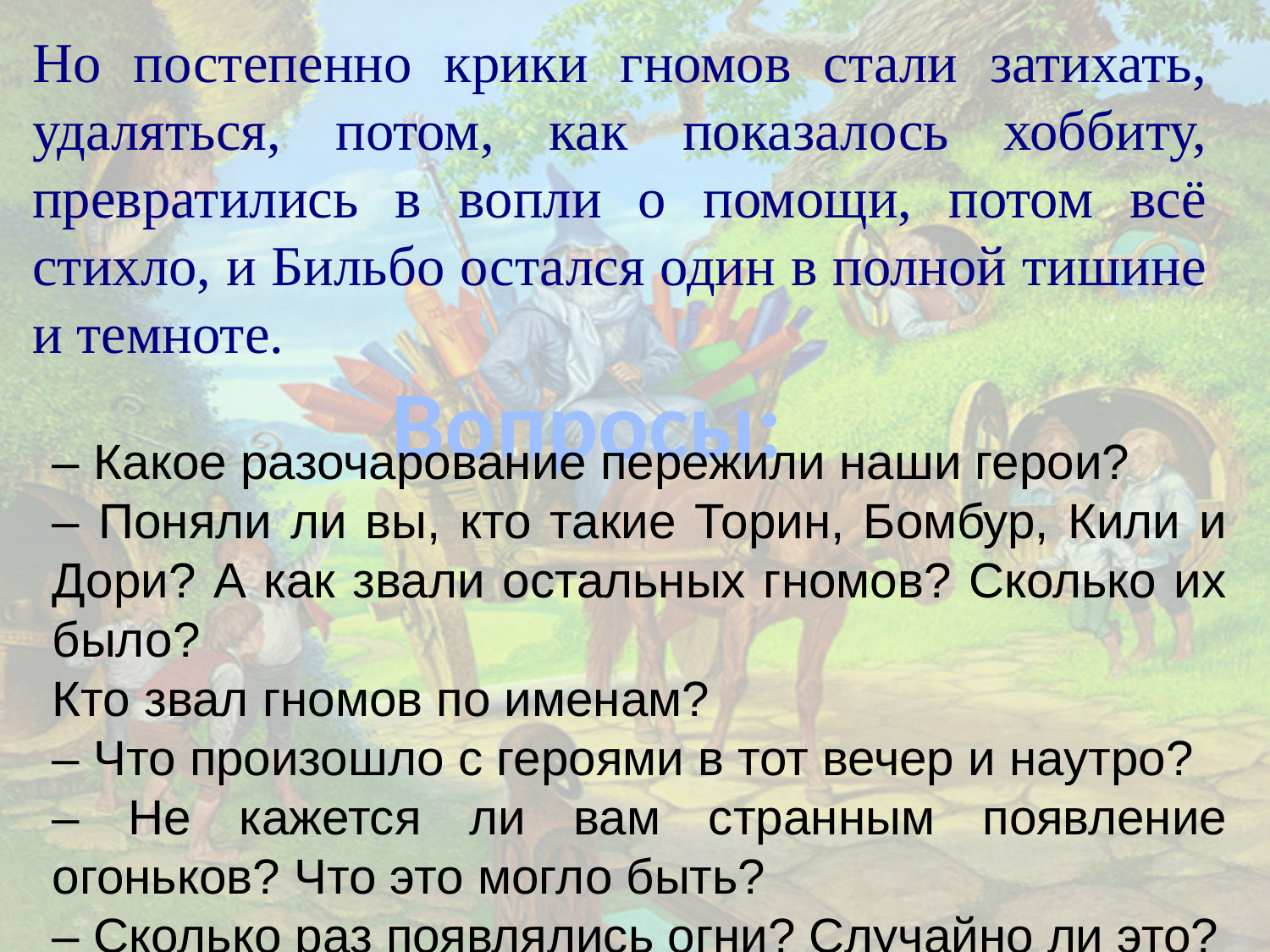

Но постепенно крики гномов стали затихать, удаляться, потом, как показалось хоббиту, превратились в вопли о помощи, потом всё стихло, и Бильбо остался один в полной тишине и темноте.
Вопросы:
– Какое разочарование пережили наши герои?
– Поняли ли вы, кто такие Торин, Бомбур, Кили и Дори? А как звали остальных гномов? Сколько их было?
Кто звал гномов по именам?
– Что произошло с героями в тот вечер и наутро?
– Не кажется ли вам странным появление огоньков? Что это могло быть?
– Сколько раз появлялись огни? Случайно ли это?